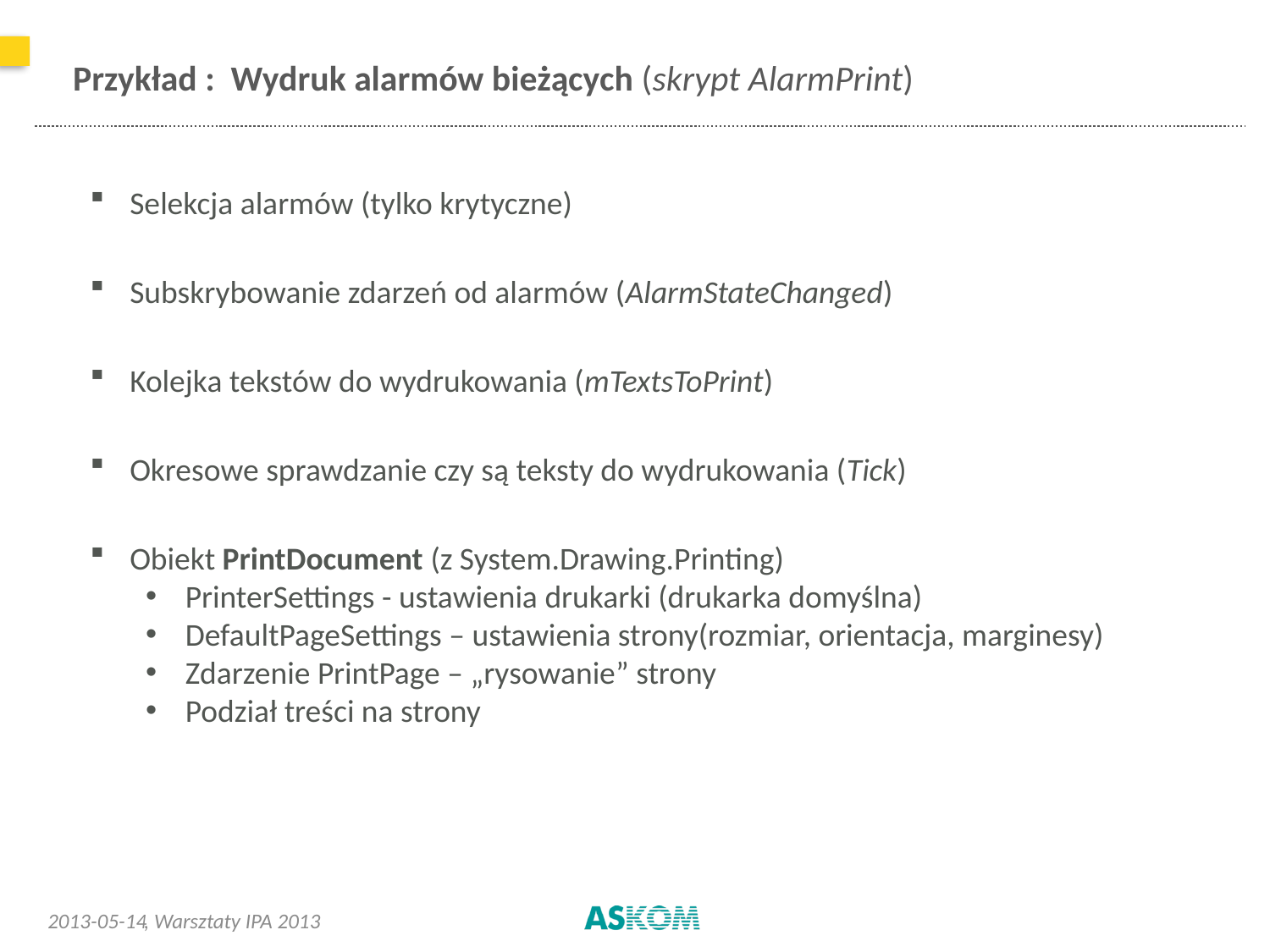

# Przykład :  Wydruk alarmów bieżących (skrypt AlarmPrint)
Selekcja alarmów (tylko krytyczne)

Subskrybowanie zdarzeń od alarmów (AlarmStateChanged)

Kolejka tekstów do wydrukowania (mTextsToPrint)

Okresowe sprawdzanie czy są teksty do wydrukowania (Tick)

Obiekt PrintDocument (z System.Drawing.Printing)
PrinterSettings - ustawienia drukarki (drukarka domyślna)
DefaultPageSettings – ustawienia strony(rozmiar, orientacja, marginesy)
Zdarzenie PrintPage – „rysowanie” strony
Podział treści na strony

2013-05-14
, Warsztaty IPA 2013